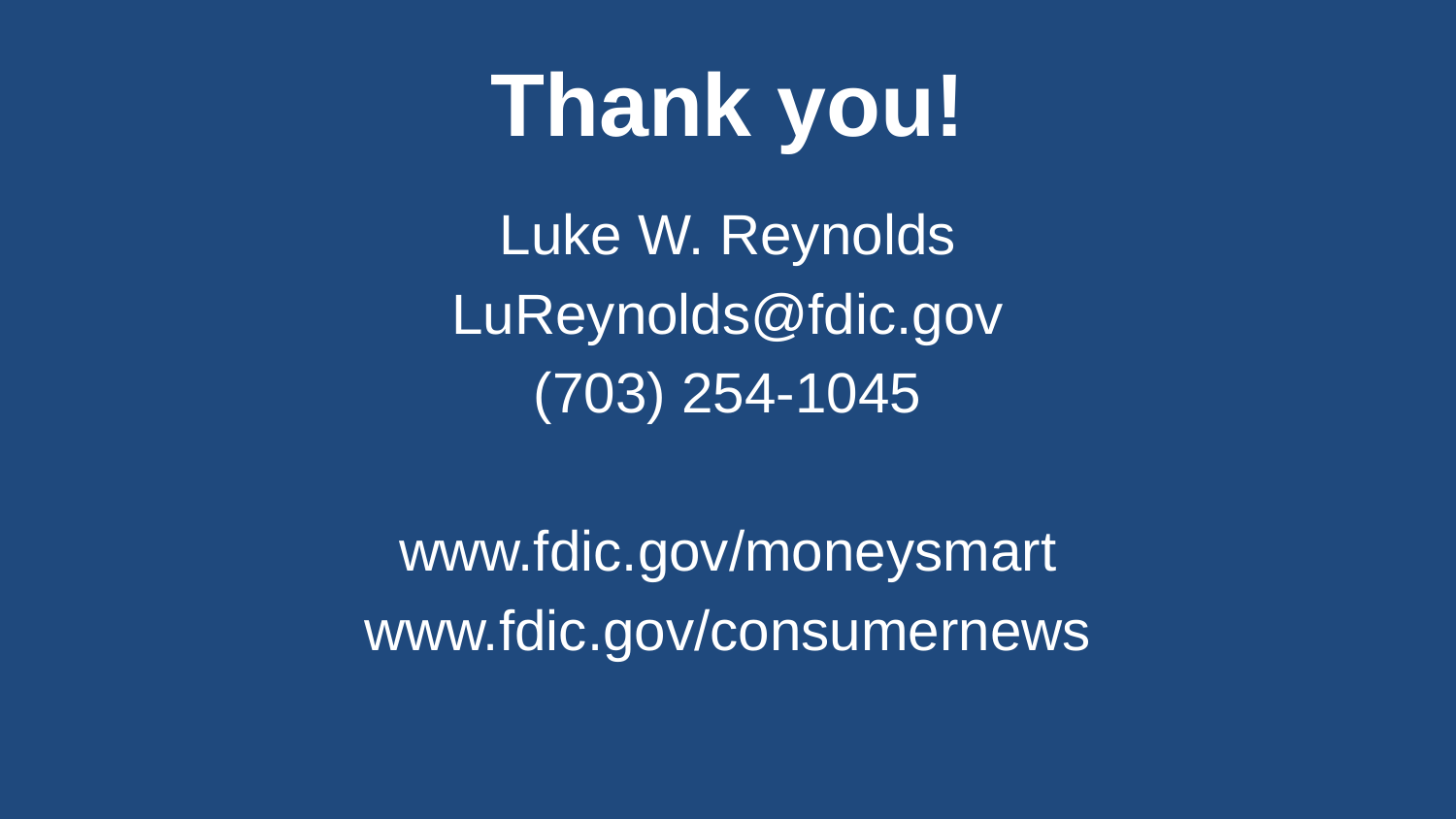

# Thank you!
Luke W. Reynolds
LuReynolds@fdic.gov
(703) 254-1045

www.fdic.gov/moneysmart
www.fdic.gov/consumernews